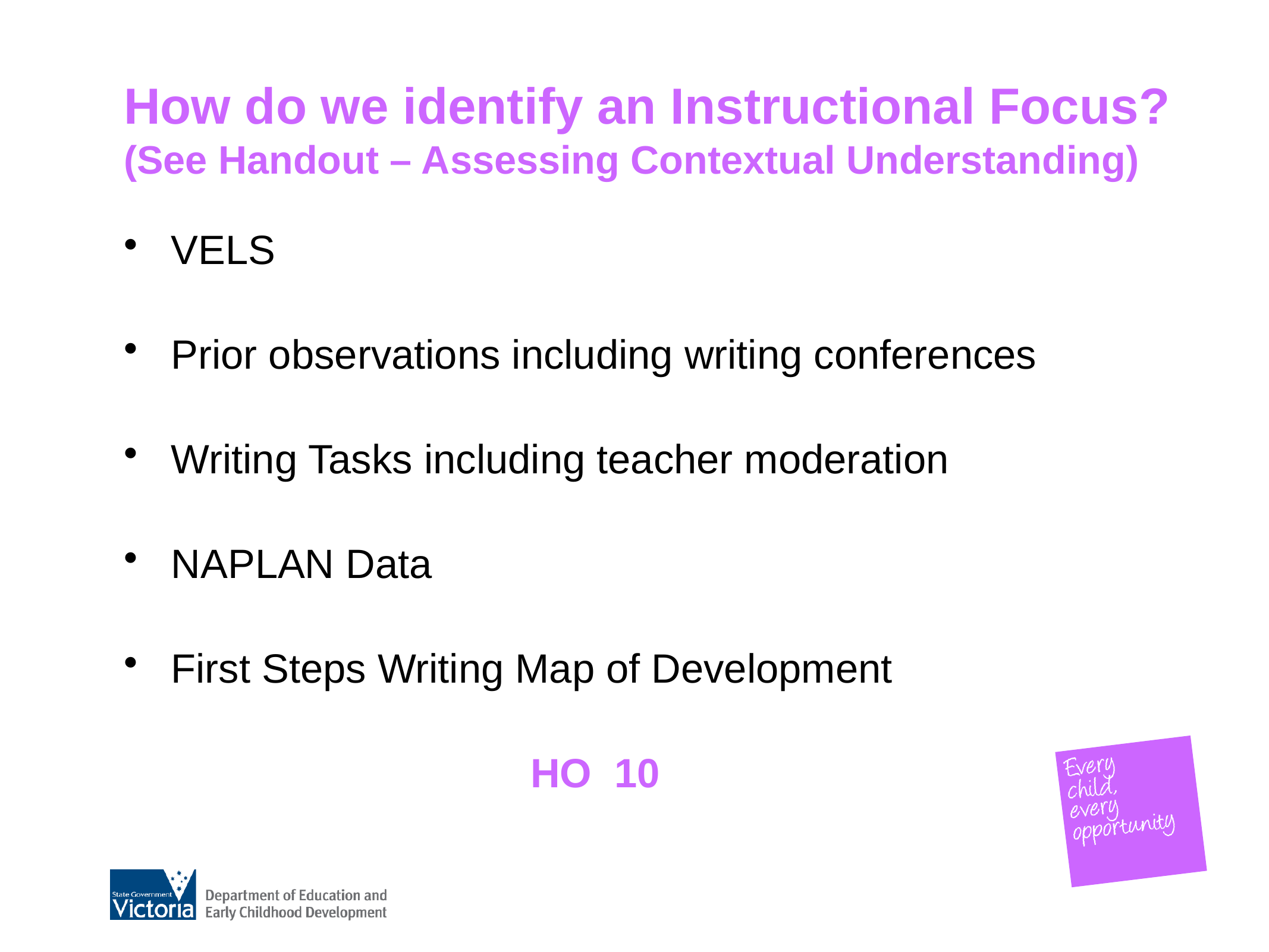

# How do we identify an Instructional Focus? (See Handout – Assessing Contextual Understanding)
VELS

Prior observations including writing conferences

Writing Tasks including teacher moderation

NAPLAN Data

First Steps Writing Map of Development

                                    HO  10